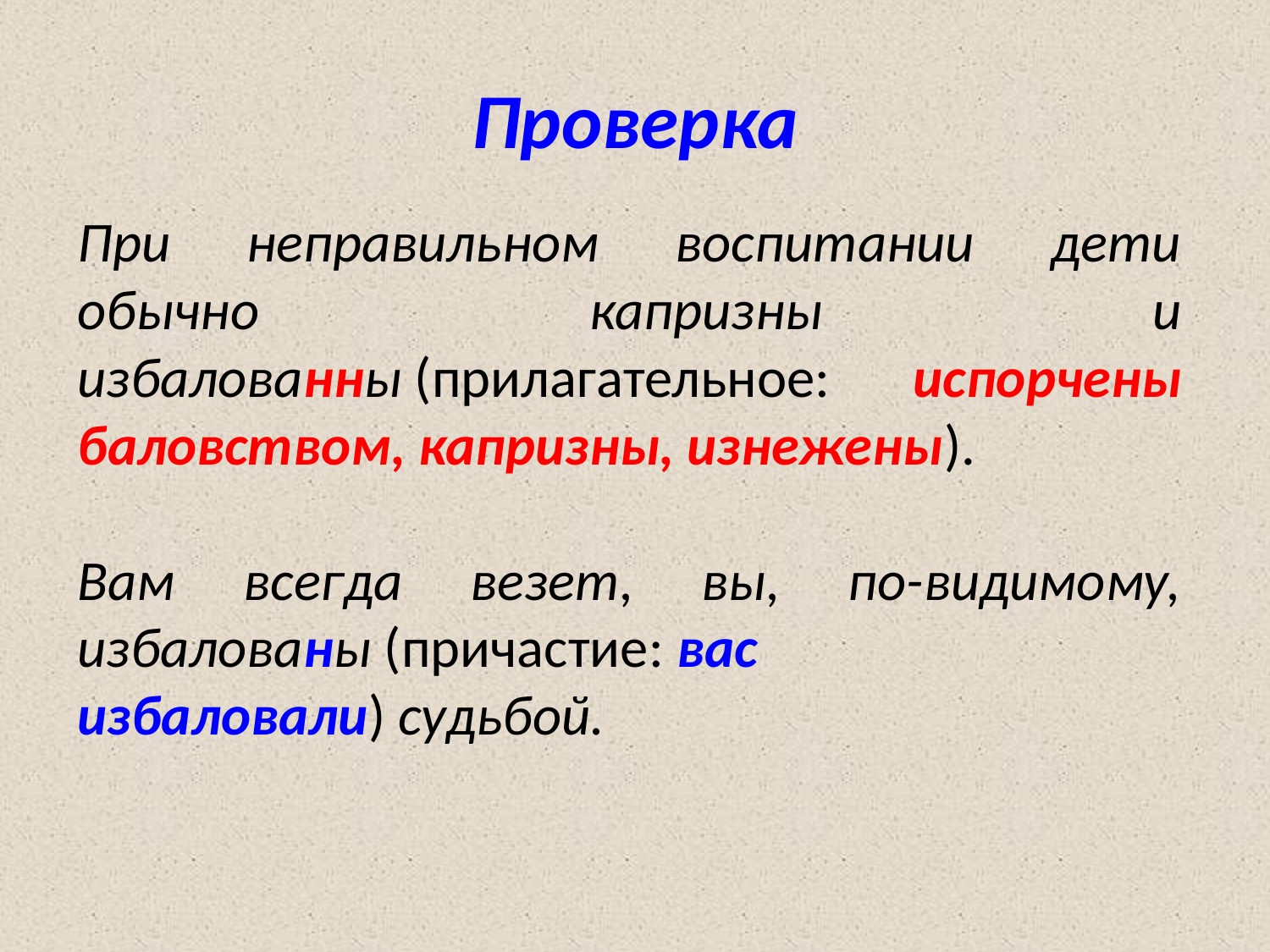

# Проверка
При неправильном воспитании дети обычно капризны и избалованны (прилагательное: испорчены баловством, капризны, изнежены).

Вам всегда везет, вы, по-видимому, избалованы (причастие: вас избаловали) судьбой.